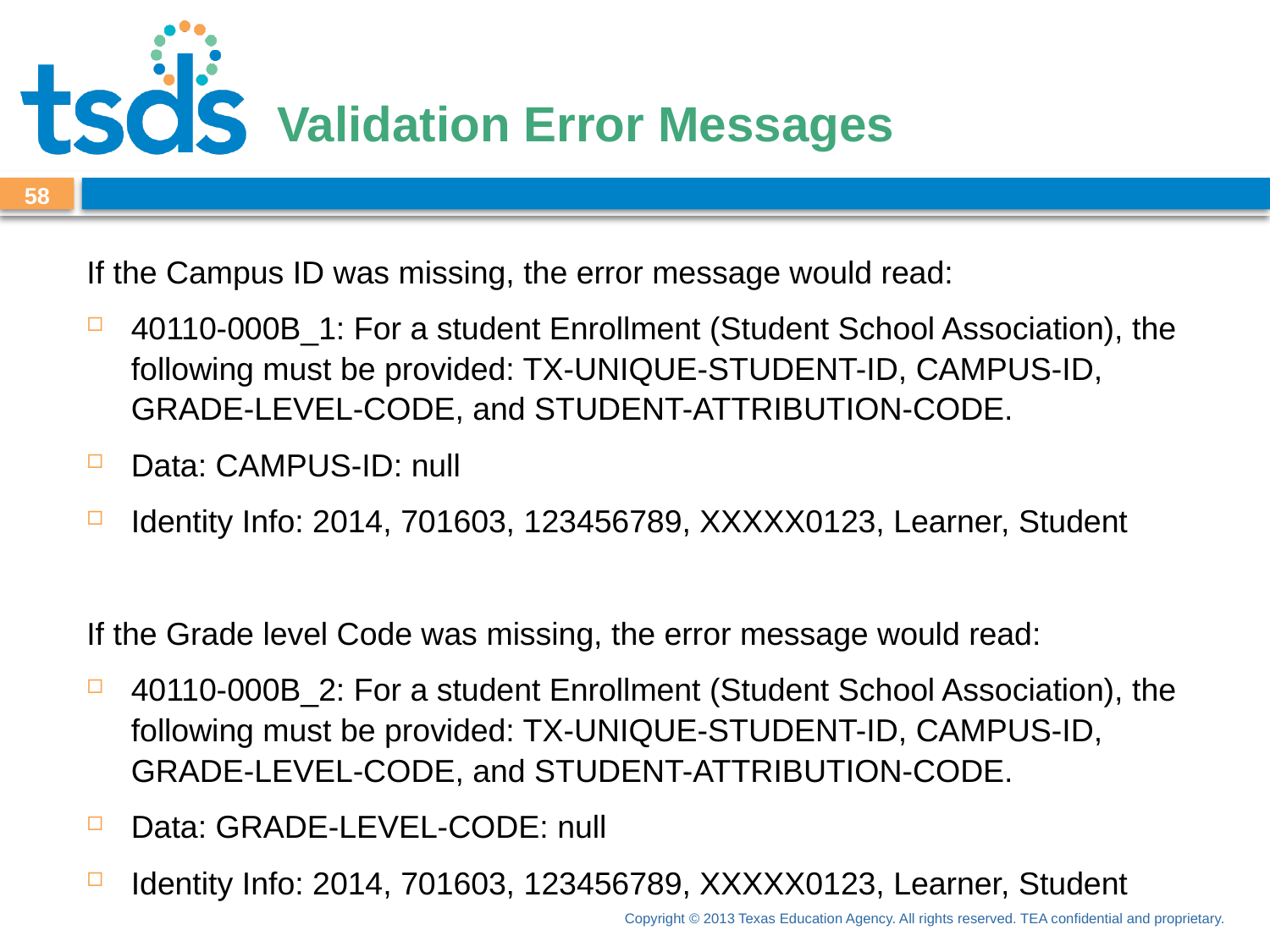

# Validation Error Messages
58
If the Campus ID was missing, the error message would read:
40110-000B_1: For a student Enrollment (Student School Association), the following must be provided: TX-UNIQUE-STUDENT-ID, CAMPUS-ID, GRADE-LEVEL-CODE, and STUDENT-ATTRIBUTION-CODE.
Data: CAMPUS-ID: null
Identity Info: 2014, 701603, 123456789, XXXXX0123, Learner, Student

If the Grade level Code was missing, the error message would read:
40110-000B_2: For a student Enrollment (Student School Association), the following must be provided: TX-UNIQUE-STUDENT-ID, CAMPUS-ID, GRADE-LEVEL-CODE, and STUDENT-ATTRIBUTION-CODE.
Data: GRADE-LEVEL-CODE: null
Identity Info: 2014, 701603, 123456789, XXXXX0123, Learner, Student

40110-000B_3: For a student Enrollment (Student School Association), the following must be provided: TX-UNIQUE-STUDENT-ID, CAMPUS-ID, GRADE-LEVEL-CODE, and STUDENT-ATTRIBUTION-CODE.
Data: STUDENT-ATTRIBUTION-CODE: null
Identity Info: 2014, 701603, 123456789, XXXXX0123, Learner, Student